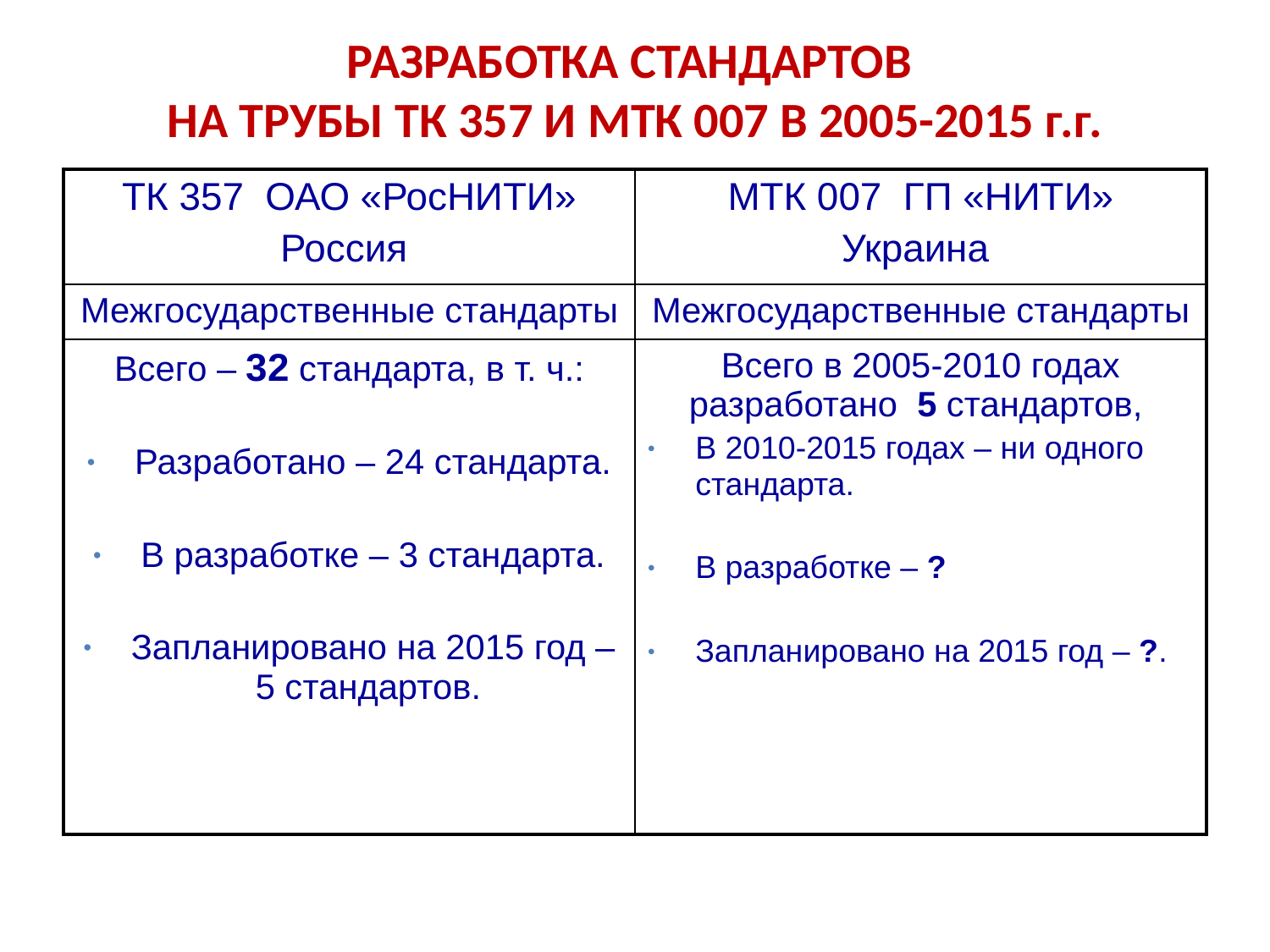

# РАЗРАБОТКА СТАНДАРТОВ НА ТРУБЫ ТК 357 И МТК 007 В 2005-2015 г.г.
| ТК 357 ОАО «РосНИТИ» Россия | МТК 007 ГП «НИТИ» Украина |
| --- | --- |
| Межгосударственные стандарты | Межгосударственные стандарты |
| Всего – 32 стандарта, в т. ч.: Разработано – 24 стандарта. В разработке – 3 стандарта. Запланировано на 2015 год – 5 стандартов. | Всего в 2005-2010 годах разработано 5 стандартов, В 2010-2015 годах – ни одного стандарта. В разработке – ? Запланировано на 2015 год – ?. |